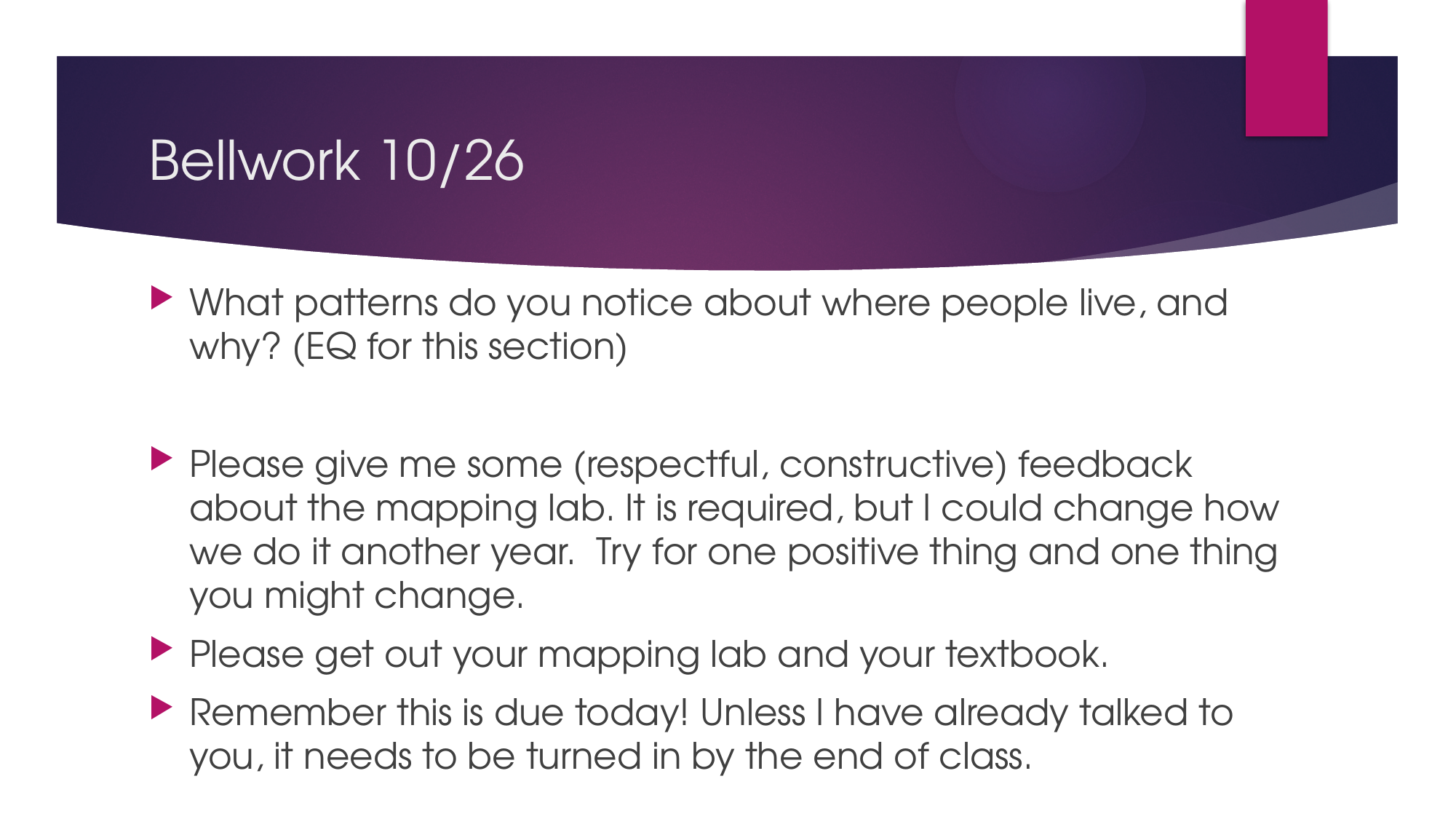

# Bellwork 10/26
What patterns do you notice about where people live, and why? (EQ for this section)

Please give me some (respectful, constructive) feedback about the mapping lab. It is required, but I could change how we do it another year.  Try for one positive thing and one thing you might change.
Please get out your mapping lab and your textbook.
Remember this is due today! Unless I have already talked to you, it needs to be turned in by the end of class.